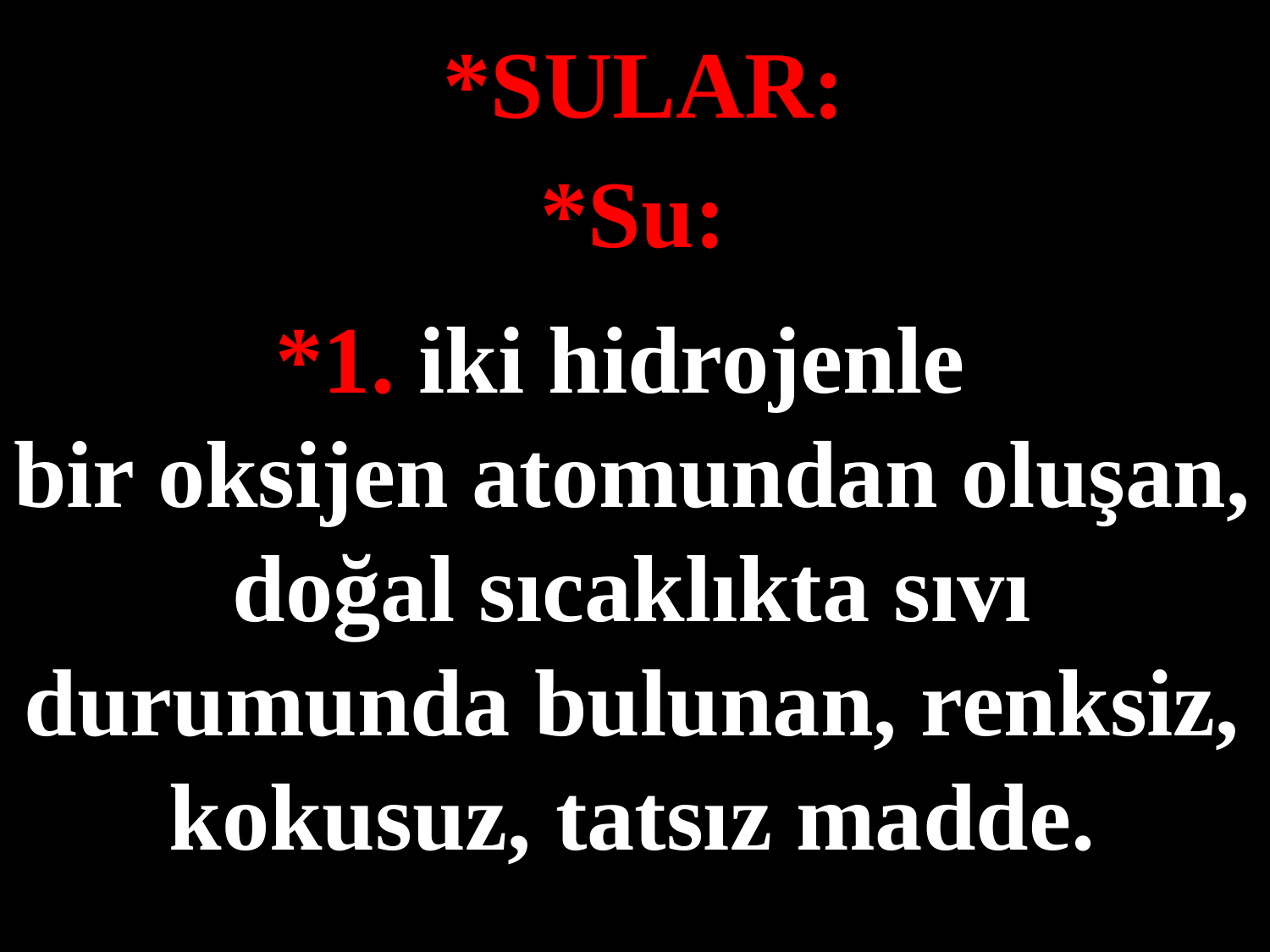

*SULAR:
*Su:
*1. iki hidrojenle
bir oksijen atomundan oluşan, doğal sıcaklıkta sıvı durumunda bulunan, renksiz, kokusuz, tatsız madde.
#